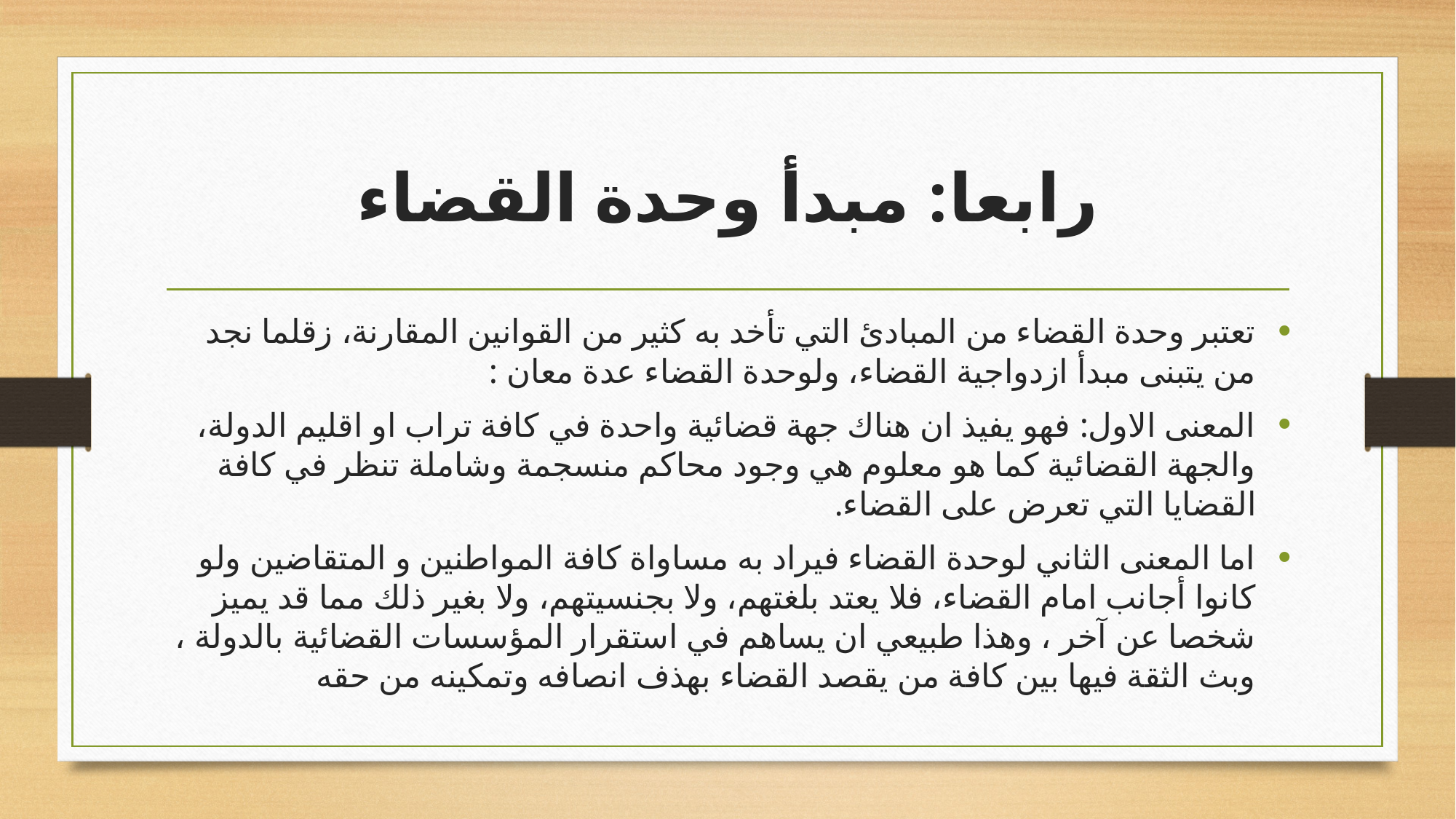

# رابعا: مبدأ وحدة القضاء
تعتبر وحدة القضاء من المبادئ التي تأخد به كثير من القوانين المقارنة، زقلما نجد من يتبنى مبدأ ازدواجية القضاء، ولوحدة القضاء عدة معان :
المعنى الاول: فهو يفيذ ان هناك جهة قضائية واحدة في كافة تراب او اقليم الدولة، والجهة القضائية كما هو معلوم هي وجود محاكم منسجمة وشاملة تنظر في كافة القضايا التي تعرض على القضاء.
اما المعنى الثاني لوحدة القضاء فيراد به مساواة كافة المواطنين و المتقاضين ولو كانوا أجانب امام القضاء، فلا يعتد بلغتهم، ولا بجنسيتهم، ولا بغير ذلك مما قد يميز شخصا عن آخر ، وهذا طبيعي ان يساهم في استقرار المؤسسات القضائية بالدولة ، وبث الثقة فيها بين كافة من يقصد القضاء بهذف انصافه وتمكينه من حقه